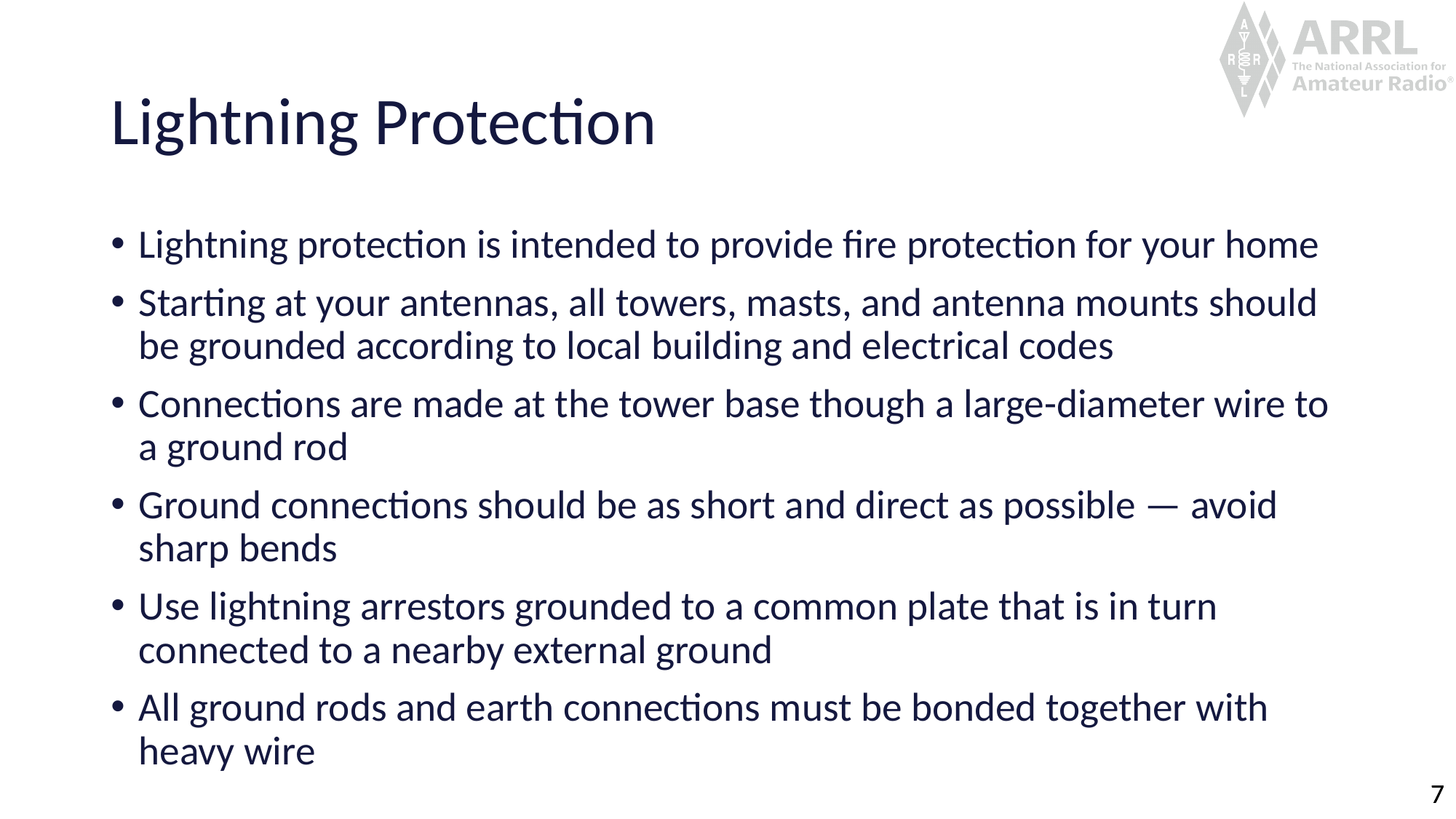

# Lightning Protection
Lightning protection is intended to provide fire protection for your home
Starting at your antennas, all towers, masts, and antenna mounts should be grounded according to local building and electrical codes
Connections are made at the tower base though a large-diameter wire to a ground rod
Ground connections should be as short and direct as possible — avoid sharp bends
Use lightning arrestors grounded to a common plate that is in turn connected to a nearby external ground
All ground rods and earth connections must be bonded together with heavy wire